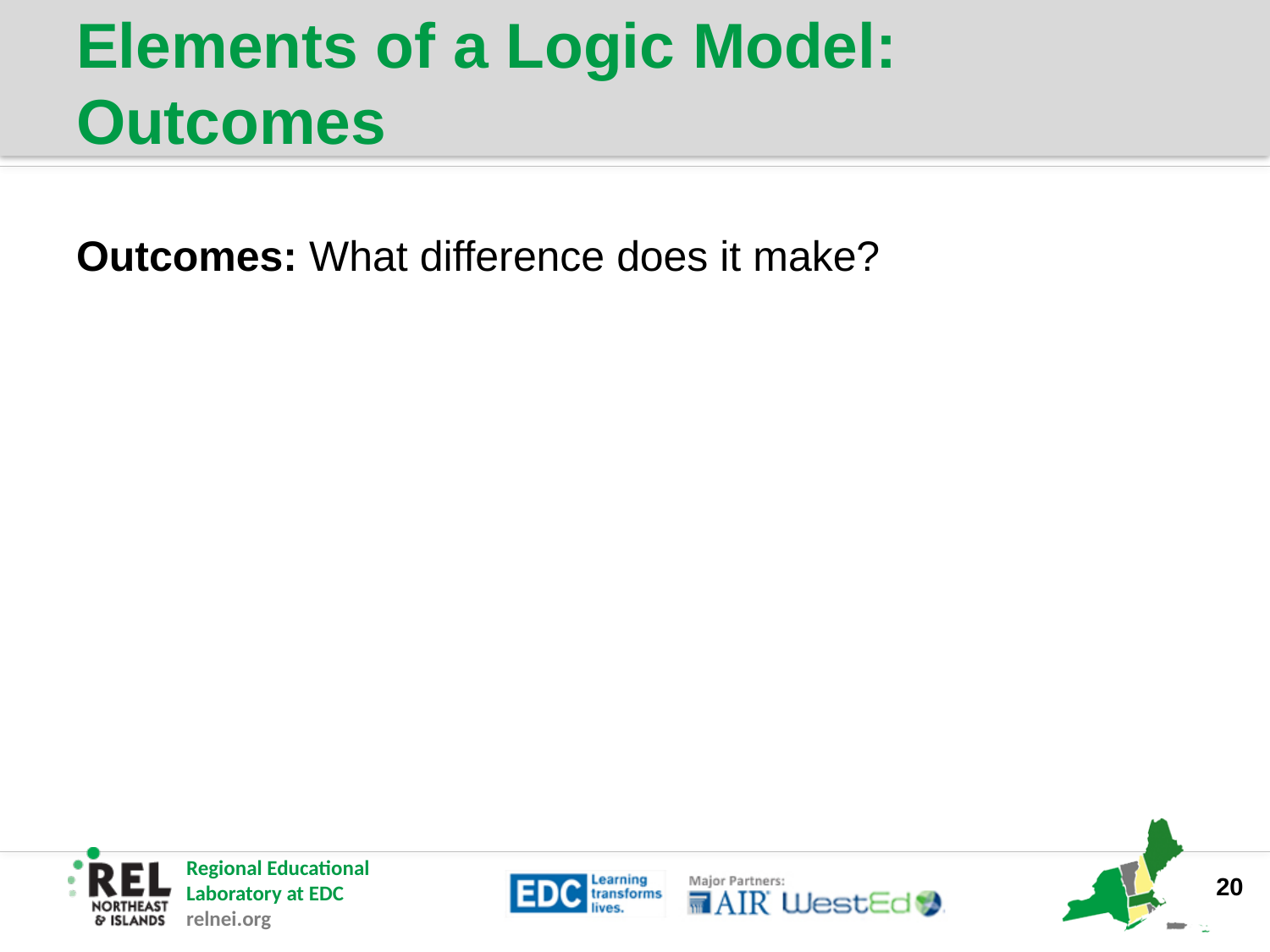

# Elements of a Logic Model: Outcomes
Outcomes: What difference does it make?

20